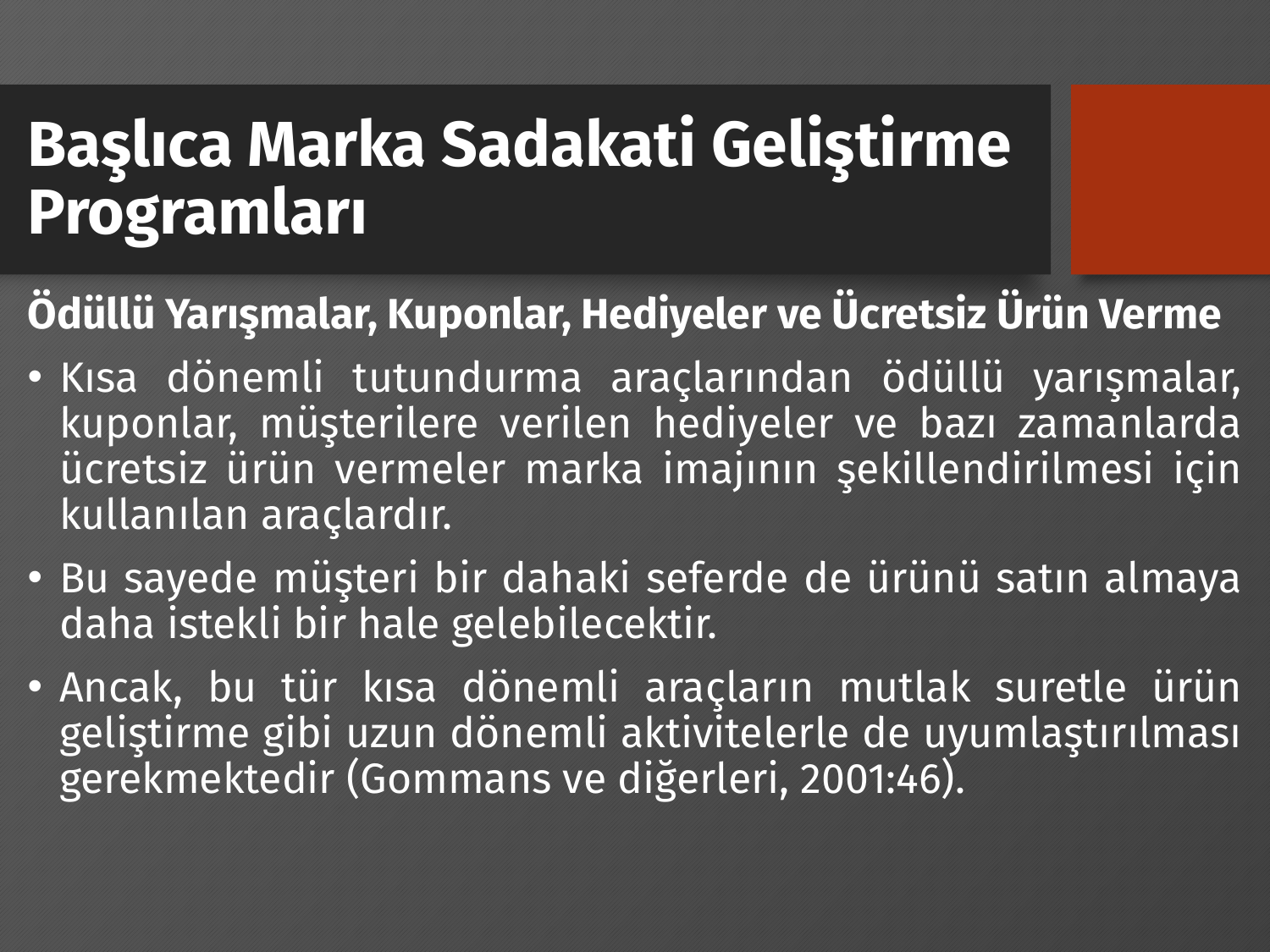

# Başlıca Marka Sadakati Geliştirme Programları
Ödüllü Yarışmalar, Kuponlar, Hediyeler ve Ücretsiz Ürün Verme
Kısa dönemli tutundurma araçlarından ödüllü yarışmalar, kuponlar, müşterilere verilen hediyeler ve bazı zamanlarda ücretsiz ürün vermeler marka imajının şekillendirilmesi için kullanılan araçlardır.
Bu sayede müşteri bir dahaki seferde de ürünü satın almaya daha istekli bir hale gelebilecektir.
Ancak, bu tür kısa dönemli araçların mutlak suretle ürün geliştirme gibi uzun dönemli aktivitelerle de uyumlaştırılması gerekmektedir (Gommans ve diğerleri, 2001:46).